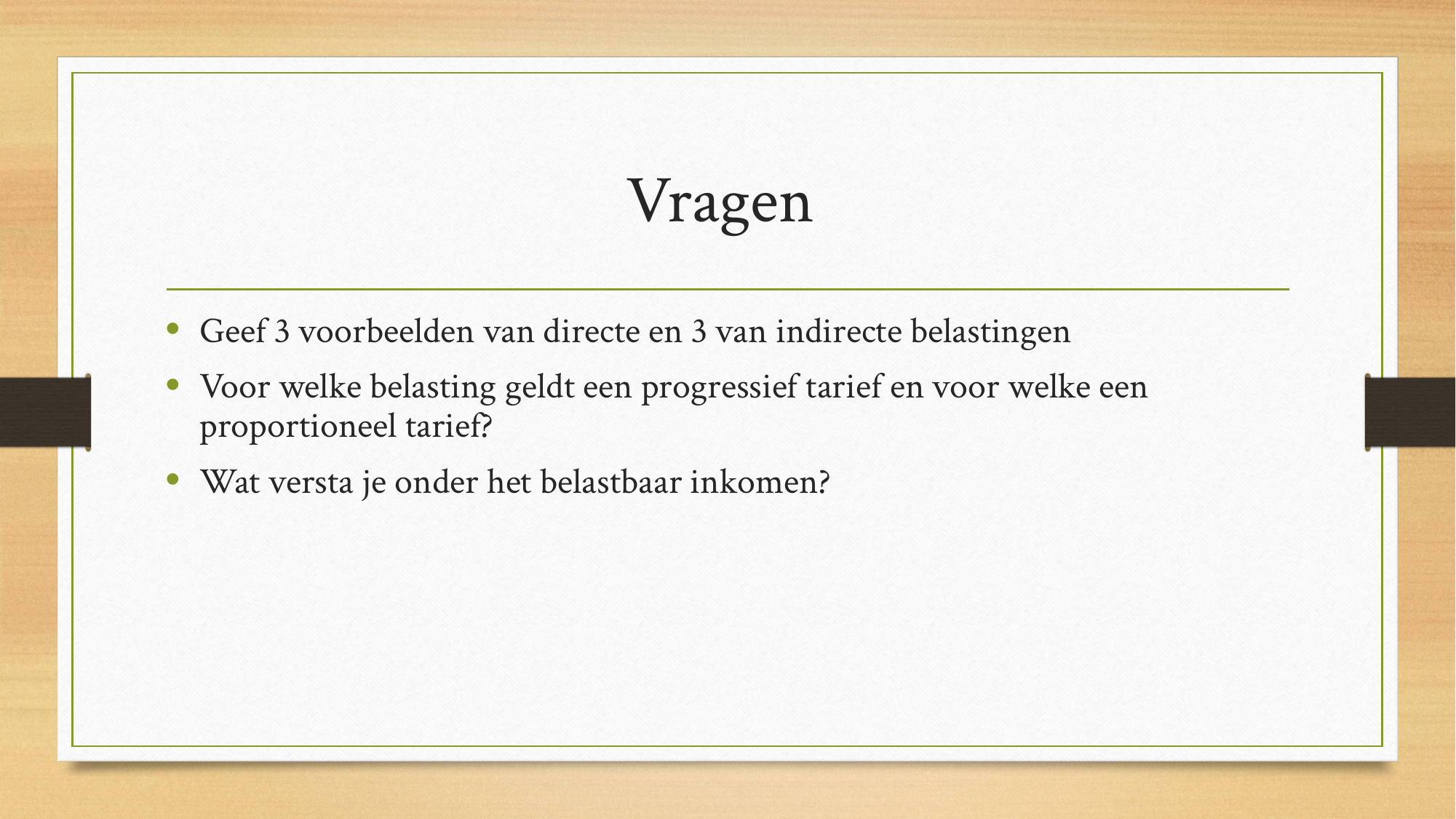

# Vragen
Geef 3 voorbeelden van directe en 3 van indirecte belastingen
Voor welke belasting geldt een progressief tarief en voor welke een proportioneel tarief?
Wat versta je onder het belastbaar inkomen?